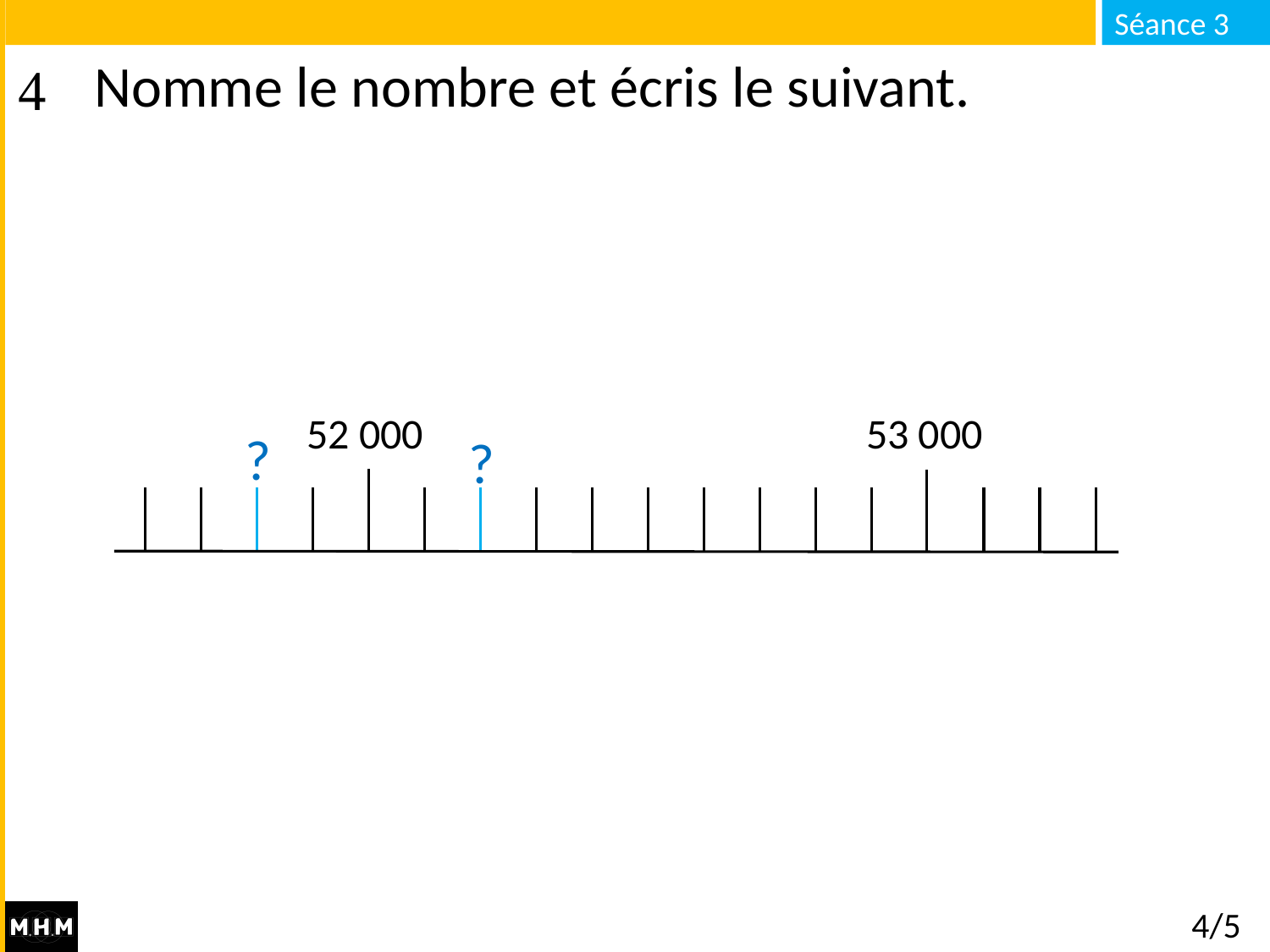

# Nomme le nombre et écris le suivant.
52 000
53 000
?
?
4/5